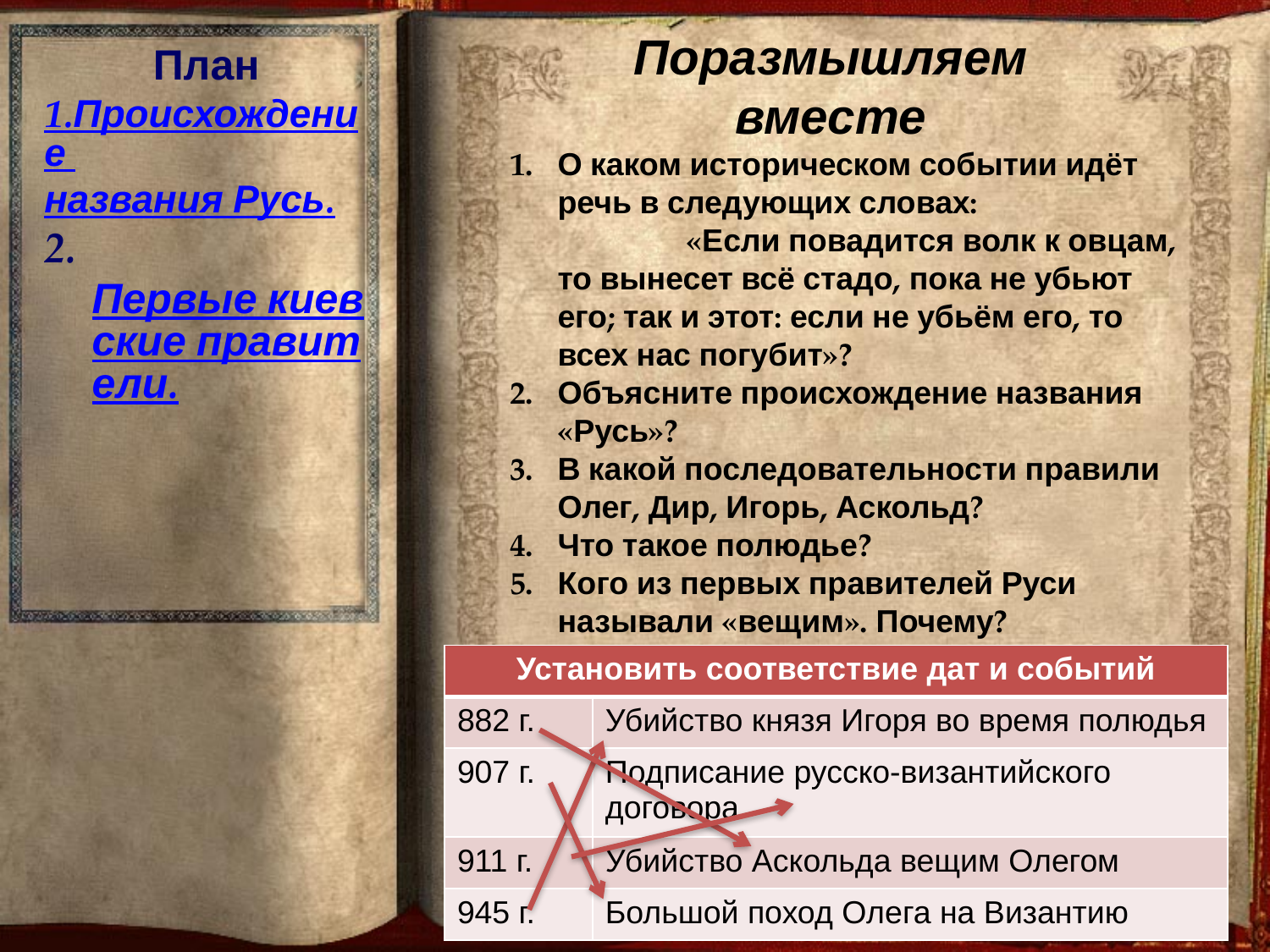

Поразмышляем вместе
План
1.Происхождение
названия Русь.
2. Первые киевские правители.

О каком историческом событии идёт речь в следующих словах:                                          «Если повадится волк к овцам, то вынесет всё стадо, пока не убьют его; так и этот: если не убьём его, то всех нас погубит»?
Объясните происхождение названия «Русь»?
В какой последовательности правили Олег, Дир, Игорь, Аскольд?
Что такое полюдье?
Кого из первых правителей Руси называли «вещим». Почему?
| Установить соответствие дат и событий |  |
| --- | --- |
| 882 г. | Убийство князя Игоря во время полюдья |
| 907 г. | Подписание русско-византийского договора |
| 911 г. | Убийство Аскольда вещим Олегом |
| 945 г. | Большой поход Олега на Византию |